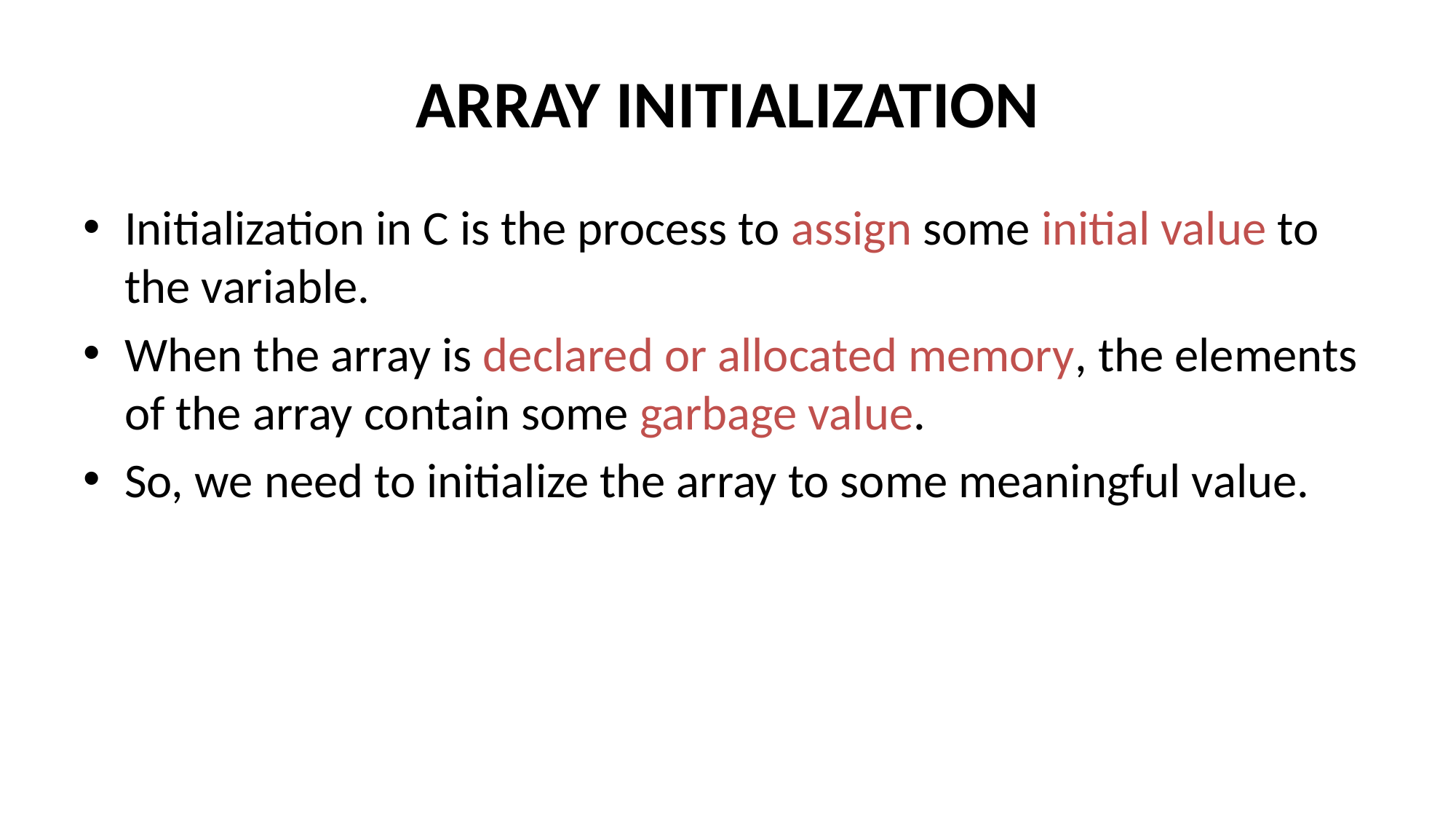

# ARRAY INITIALIZATION
Initialization in C is the process to assign some initial value to the variable.
When the array is declared or allocated memory, the elements of the array contain some garbage value.
So, we need to initialize the array to some meaningful value.